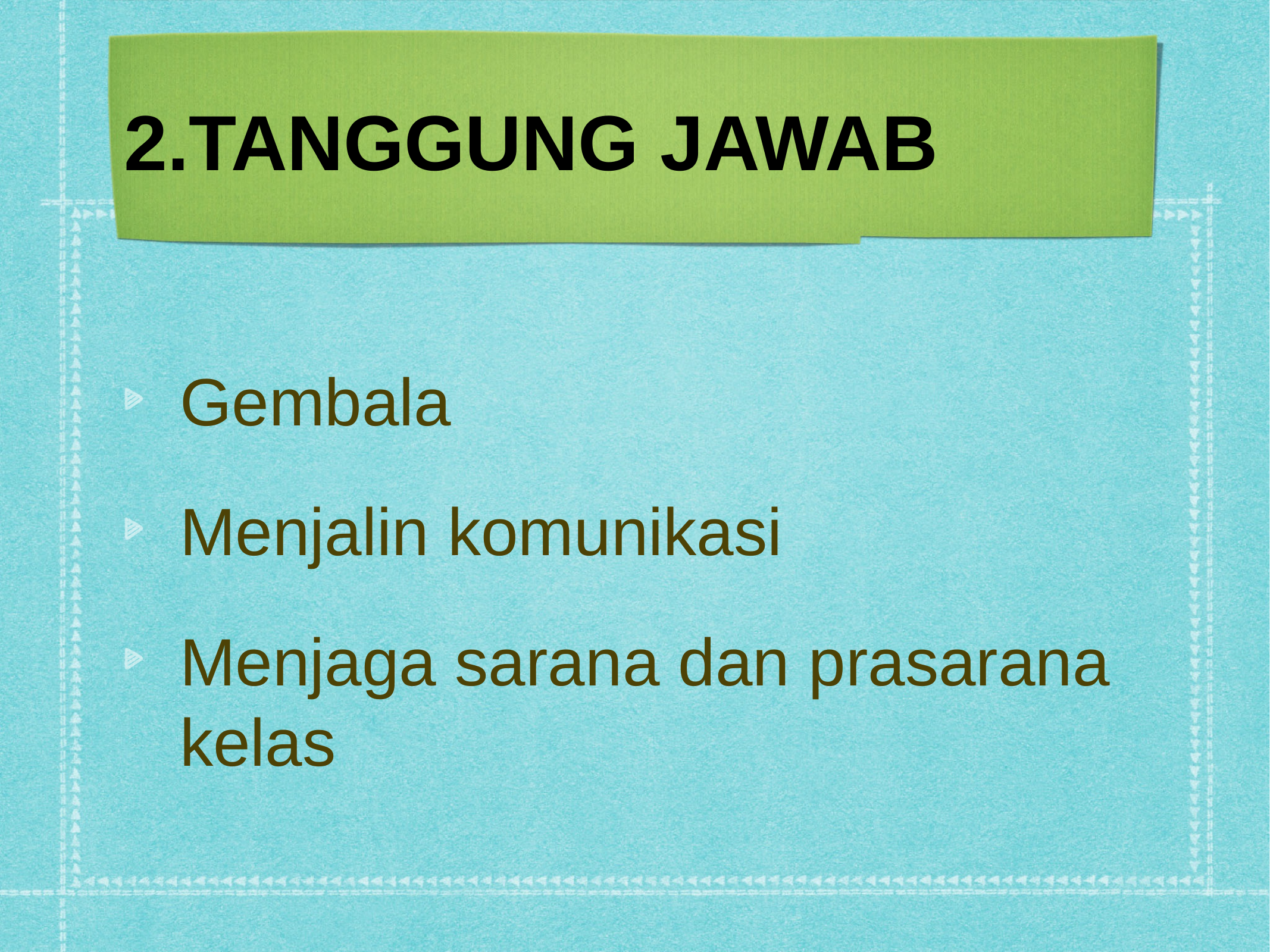

# 2.TANGGUNG JAWAB
Gembala
Menjalin komunikasi
Menjaga sarana dan prasarana kelas